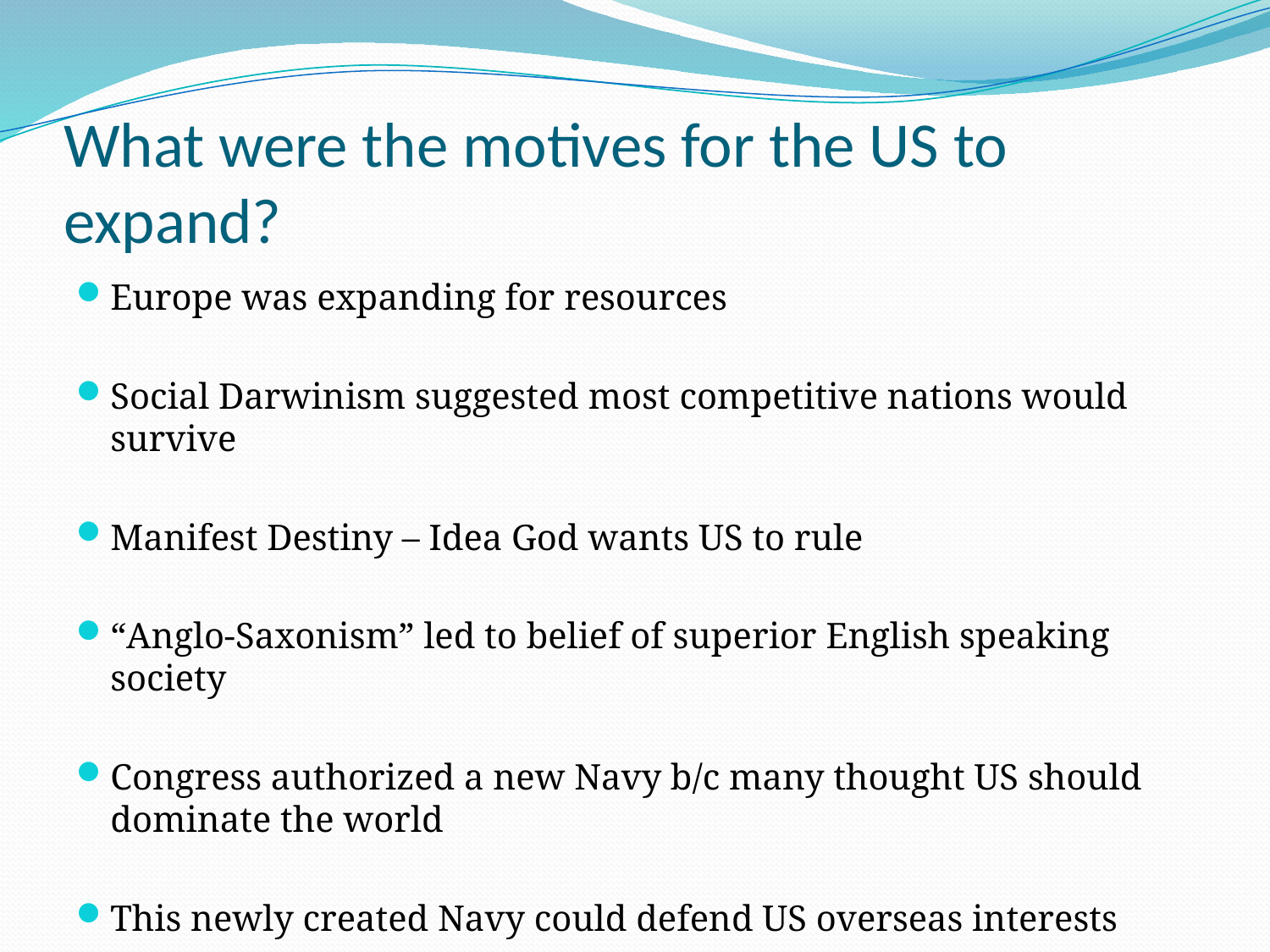

# What were the motives for the US to expand?
Europe was expanding for resources

Social Darwinism suggested most competitive nations would survive

Manifest Destiny – Idea God wants US to rule

“Anglo-Saxonism” led to belief of superior English speaking society

Congress authorized a new Navy b/c many thought US should dominate the world

This newly created Navy could defend US overseas interests